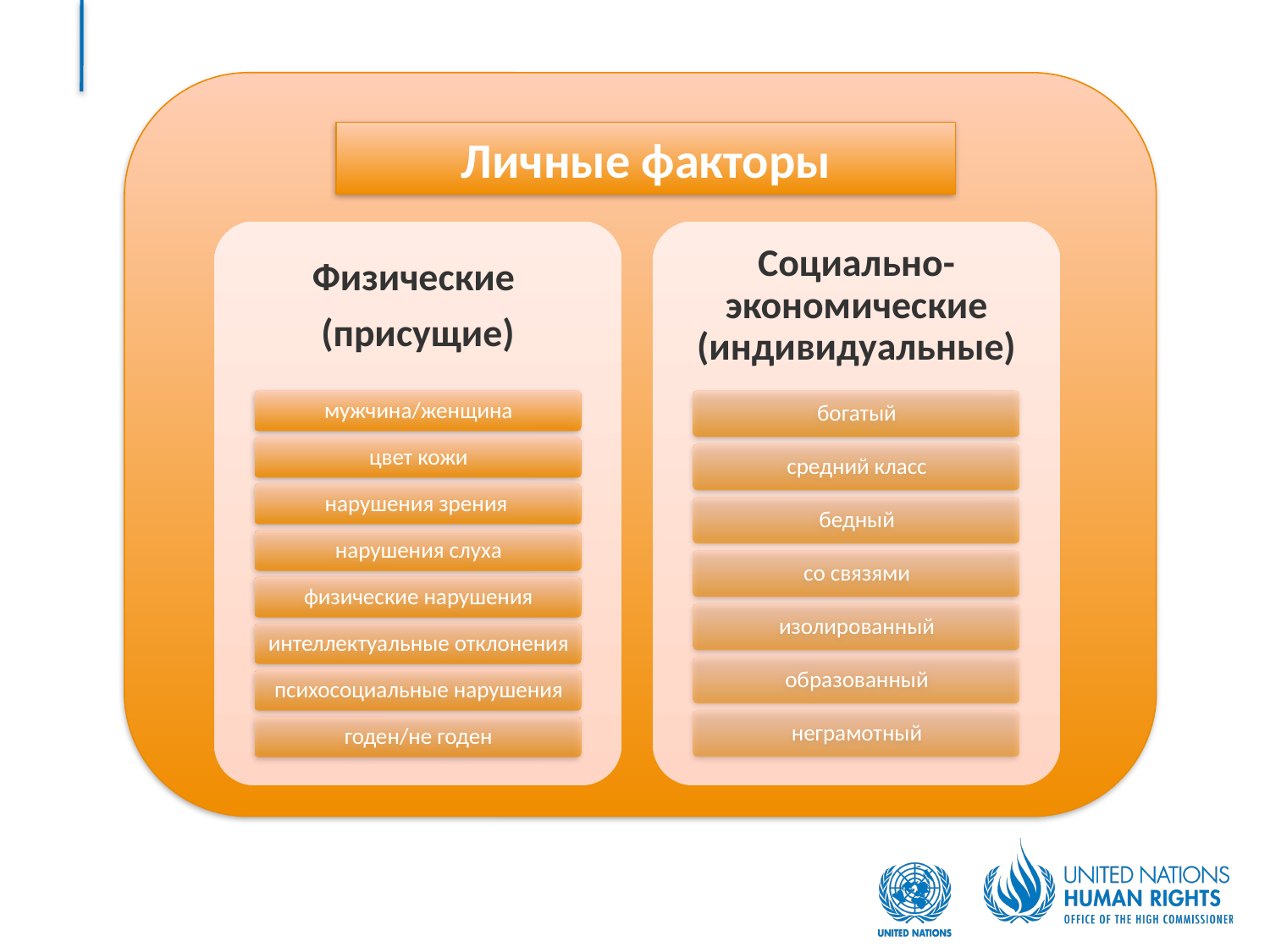

Личные факторы
Физические
(присущие)
мужчина/женщина
цвет кожи
нарушения зрения
нарушения слуха
физические нарушения
интеллектуальные отклонения
психосоциальные нарушения
годен/не годен
Социально-экономические (индивидуальные)
богатый
средний класс
бедный
со связями
изолированный
образованный
неграмотный